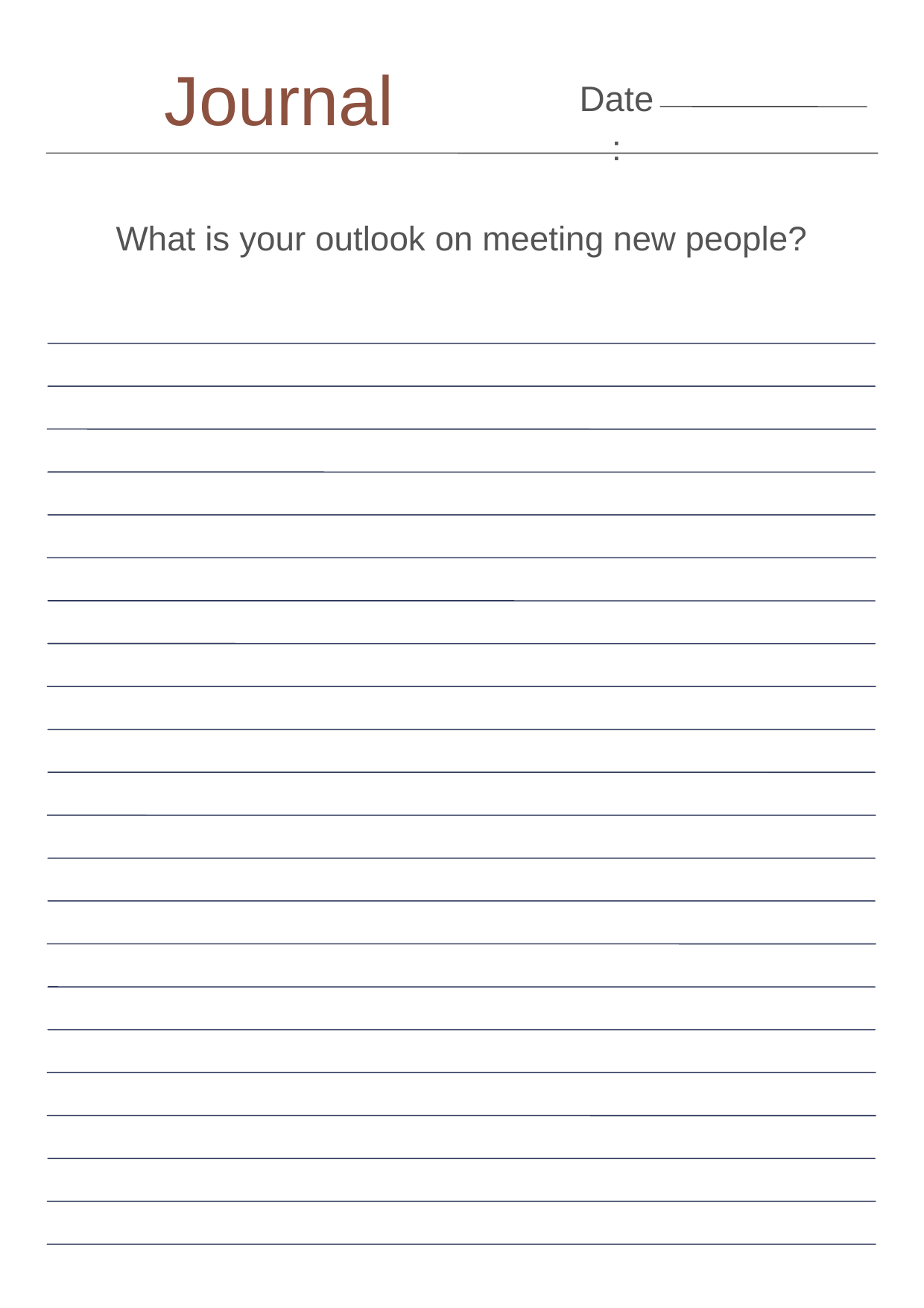

Journal
Date:

What is your outlook on meeting new people?